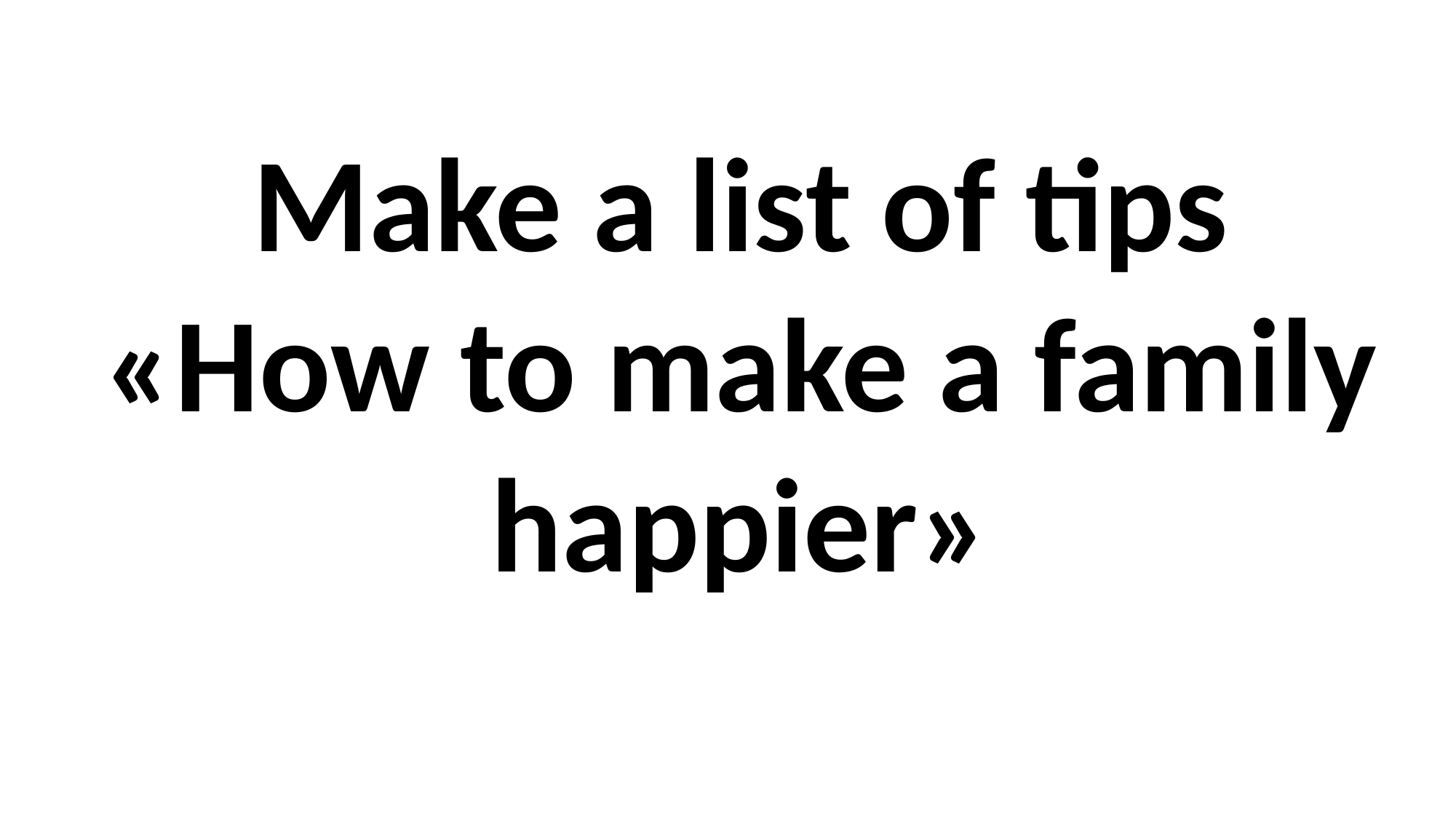

Make a list of tips
«How to make a family happier»